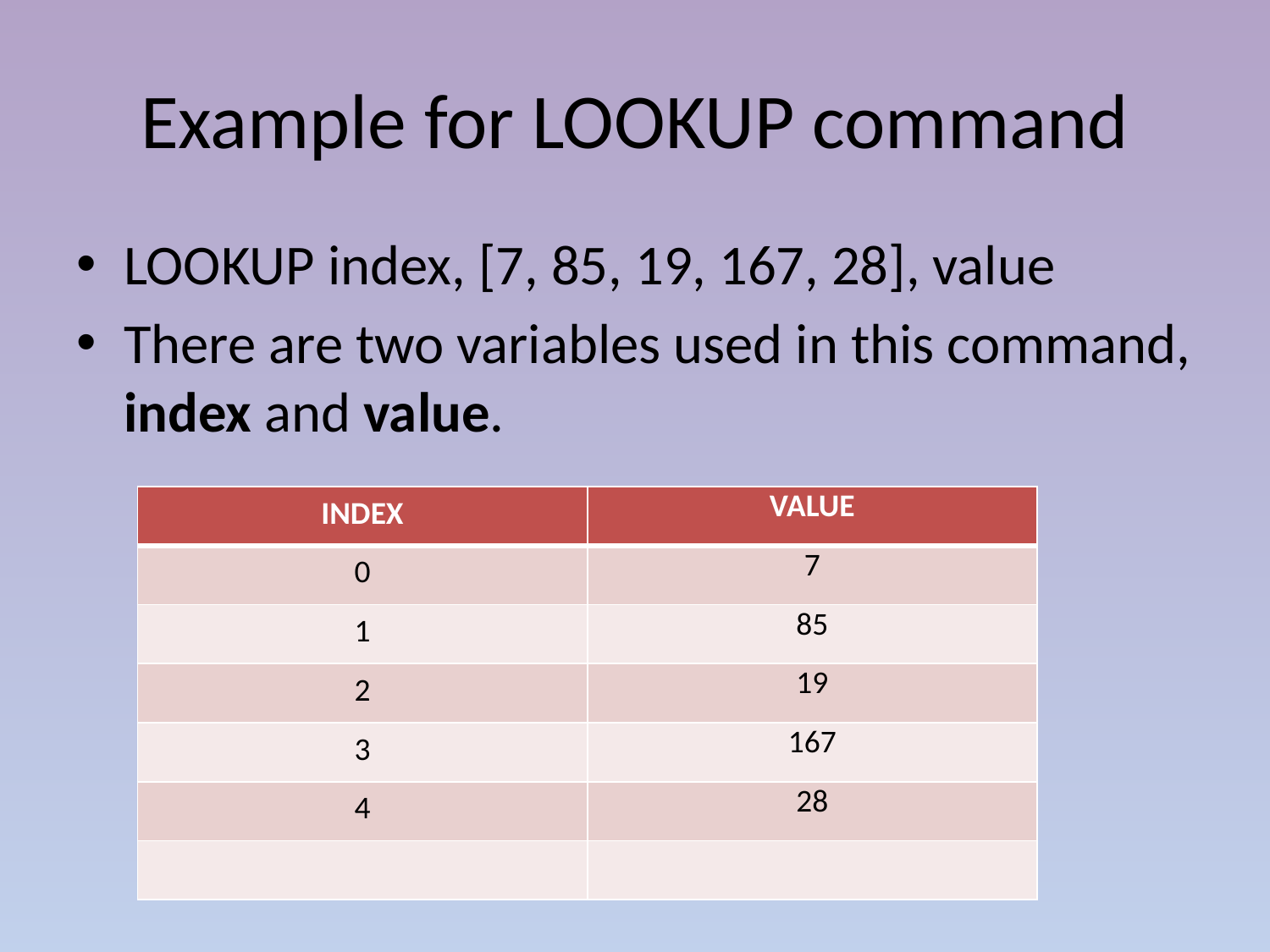

# Example for LOOKUP command
LOOKUP index, [7, 85, 19, 167, 28], value
There are two variables used in this command, index and value.

| INDEX | VALUE |
| --- | --- |
| 0 | 7 |
| 1 | 85 |
| 2 | 19 |
| 3 | 167 |
| 4 | 28 |
|  |  |